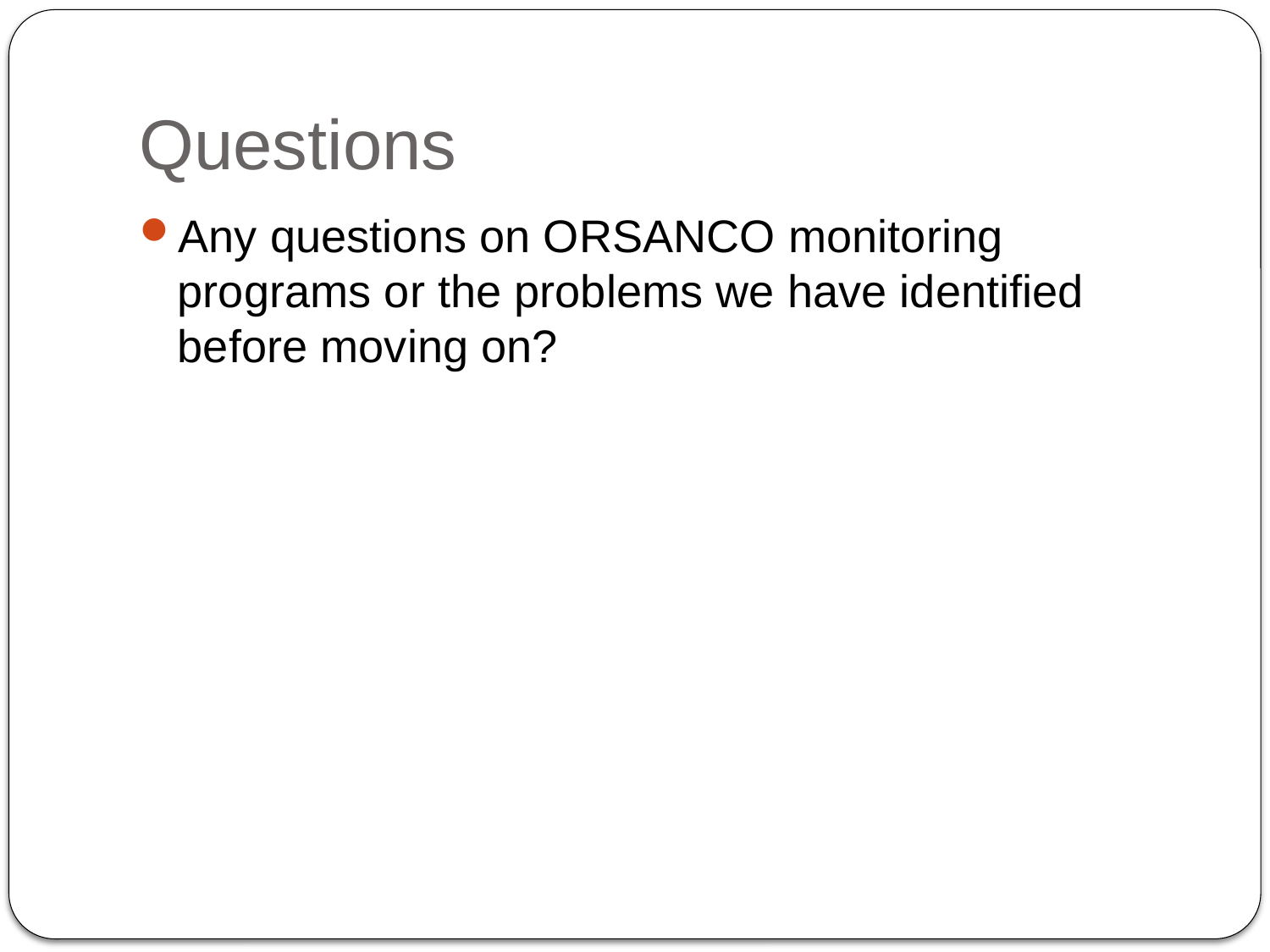

# Questions
Any questions on ORSANCO monitoring programs or the problems we have identified before moving on?